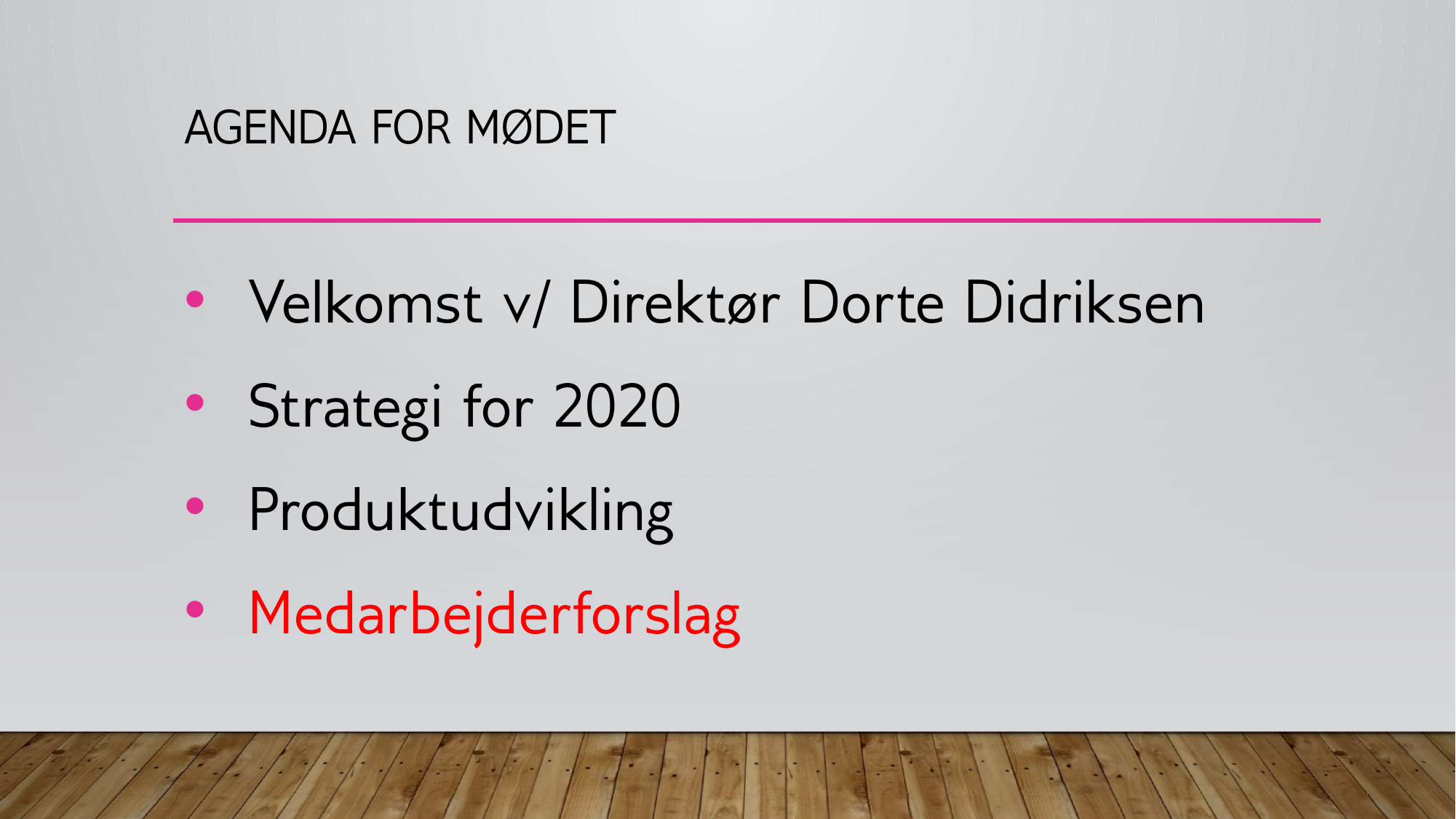

# Agenda for mødet
Velkomst v/ Direktør Dorte Didriksen
Strategi for 2020
Produktudvikling
Medarbejderforslag